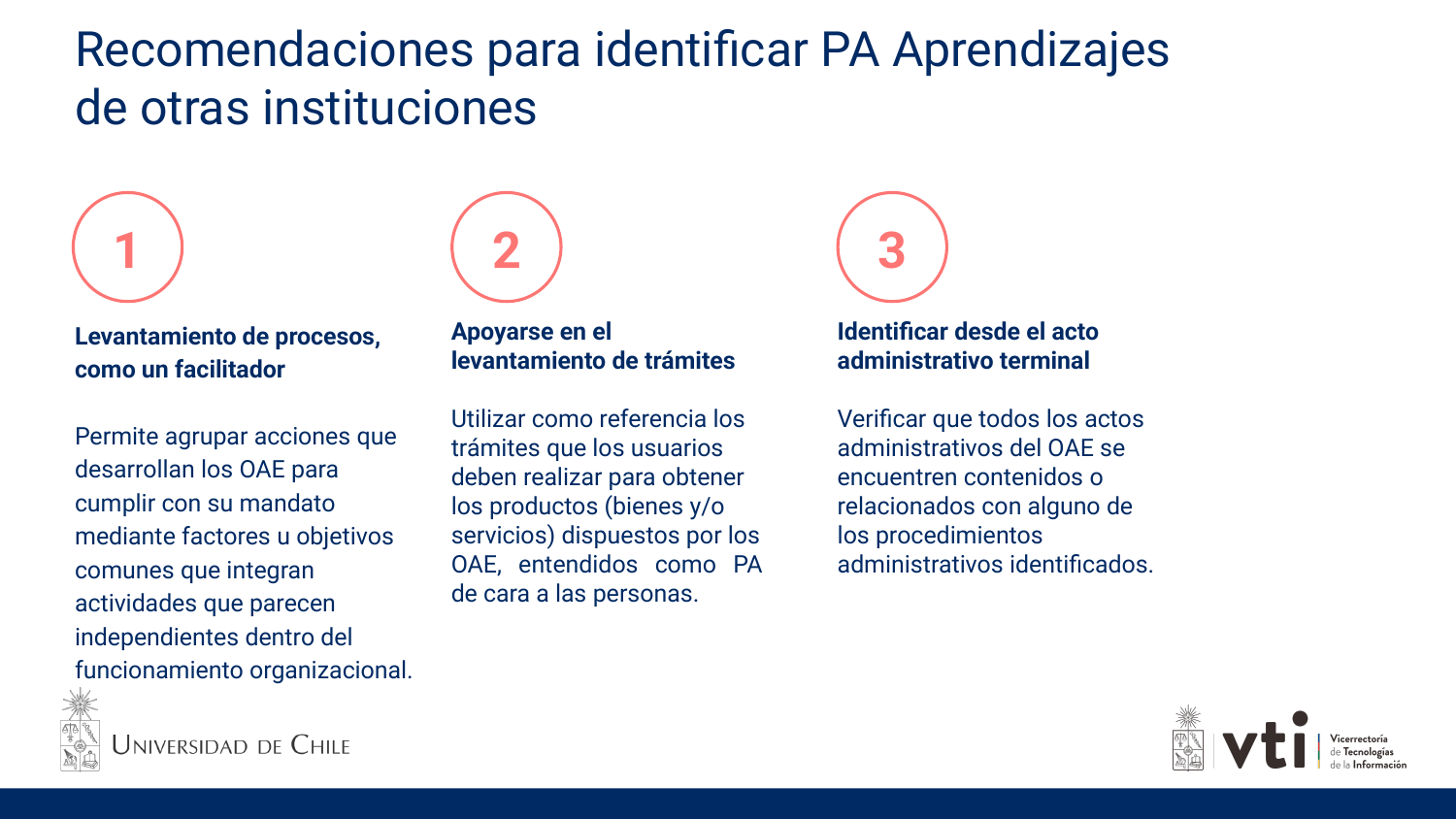

Recomendaciones para identificar PA Aprendizajes de otras instituciones

1
2
3
Levantamiento de procesos,
como un facilitador

Permite agrupar acciones que
desarrollan los OAE para
cumplir con su mandato
mediante factores u objetivos
comunes que integran
actividades que parecen
independientes dentro del
funcionamiento organizacional.

Apoyarse en el
levantamiento de trámites

Utilizar como referencia los
trámites que los usuarios
deben realizar para obtener
los productos (bienes y/o
servicios) dispuestos por los
OAE, entendidos como PA de cara a las personas.

Identificar desde el acto
administrativo terminal

Verificar que todos los actos
administrativos del OAE se
encuentren contenidos o
relacionados con alguno de
los procedimientos
administrativos identificados.